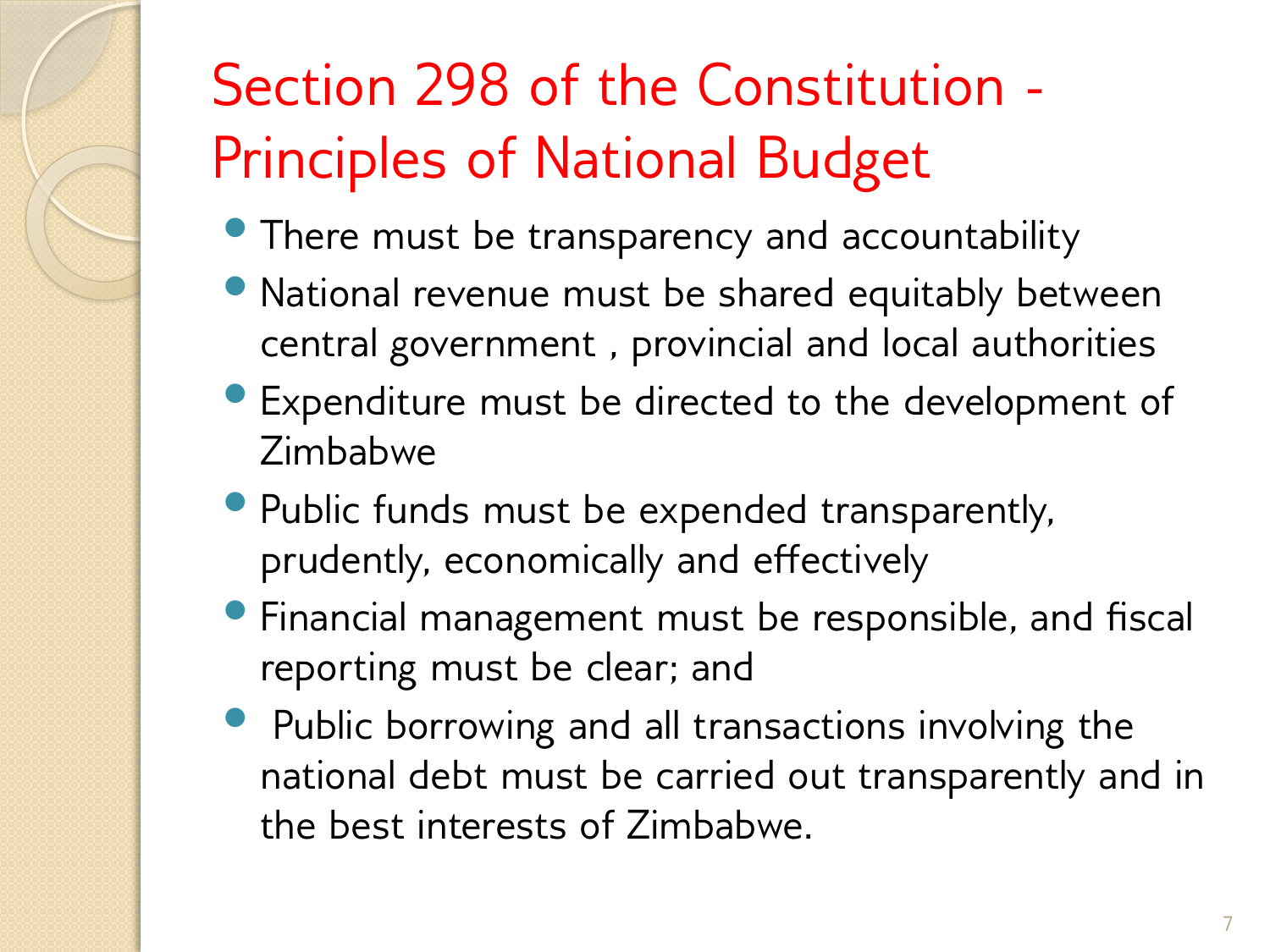

# Section 298 of the Constitution - Principles of National Budget
There must be transparency and accountability
National revenue must be shared equitably between central government , provincial and local authorities
Expenditure must be directed to the development of Zimbabwe
Public funds must be expended transparently, prudently, economically and effectively
Financial management must be responsible, and fiscal reporting must be clear; and
 Public borrowing and all transactions involving the national debt must be carried out transparently and in the best interests of Zimbabwe.

7